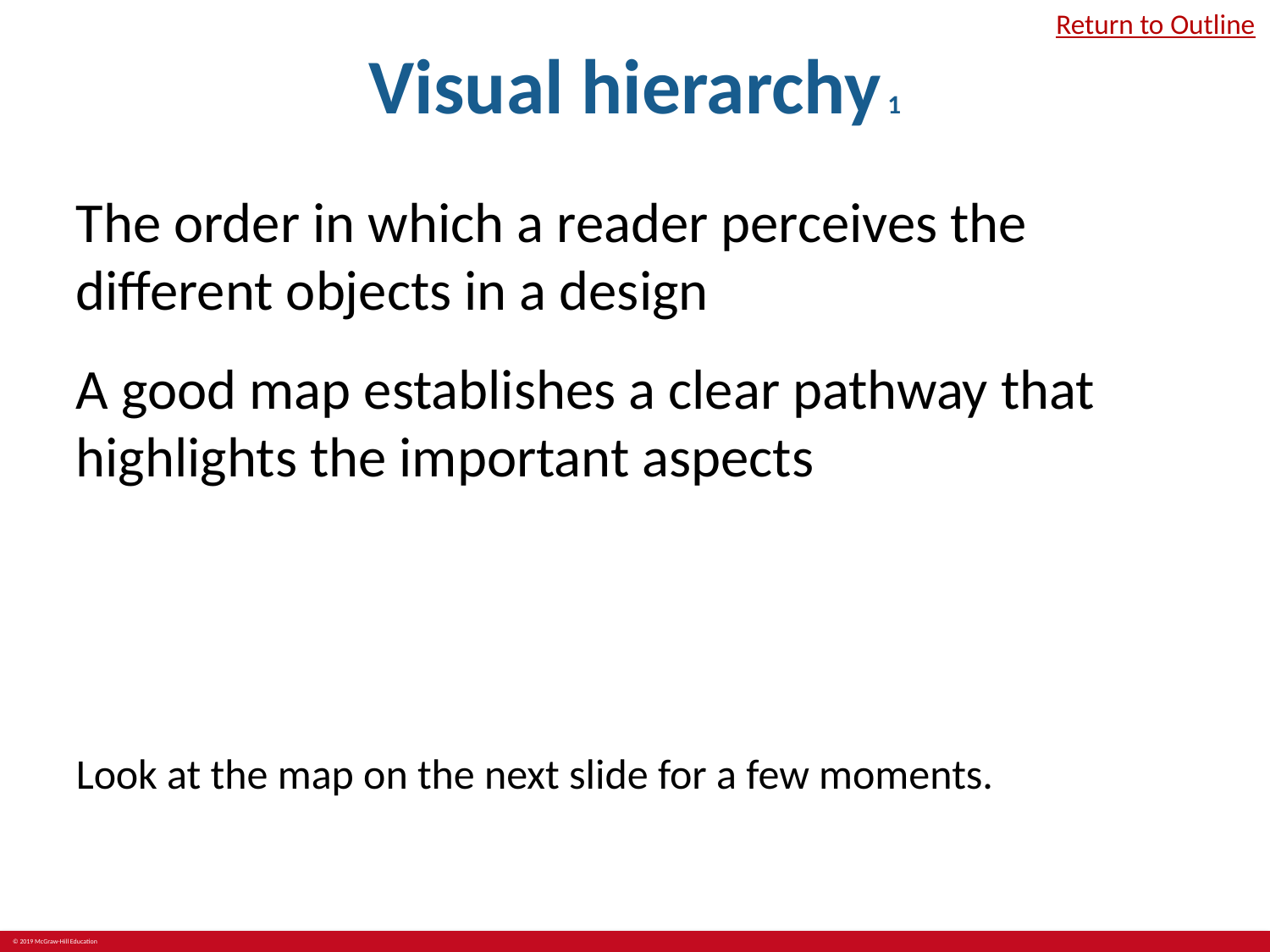

# Visual hierarchy 1
Return to Outline
The order in which a reader perceives the different objects in a design
A good map establishes a clear pathway that highlights the important aspects
Look at the map on the next slide for a few moments.